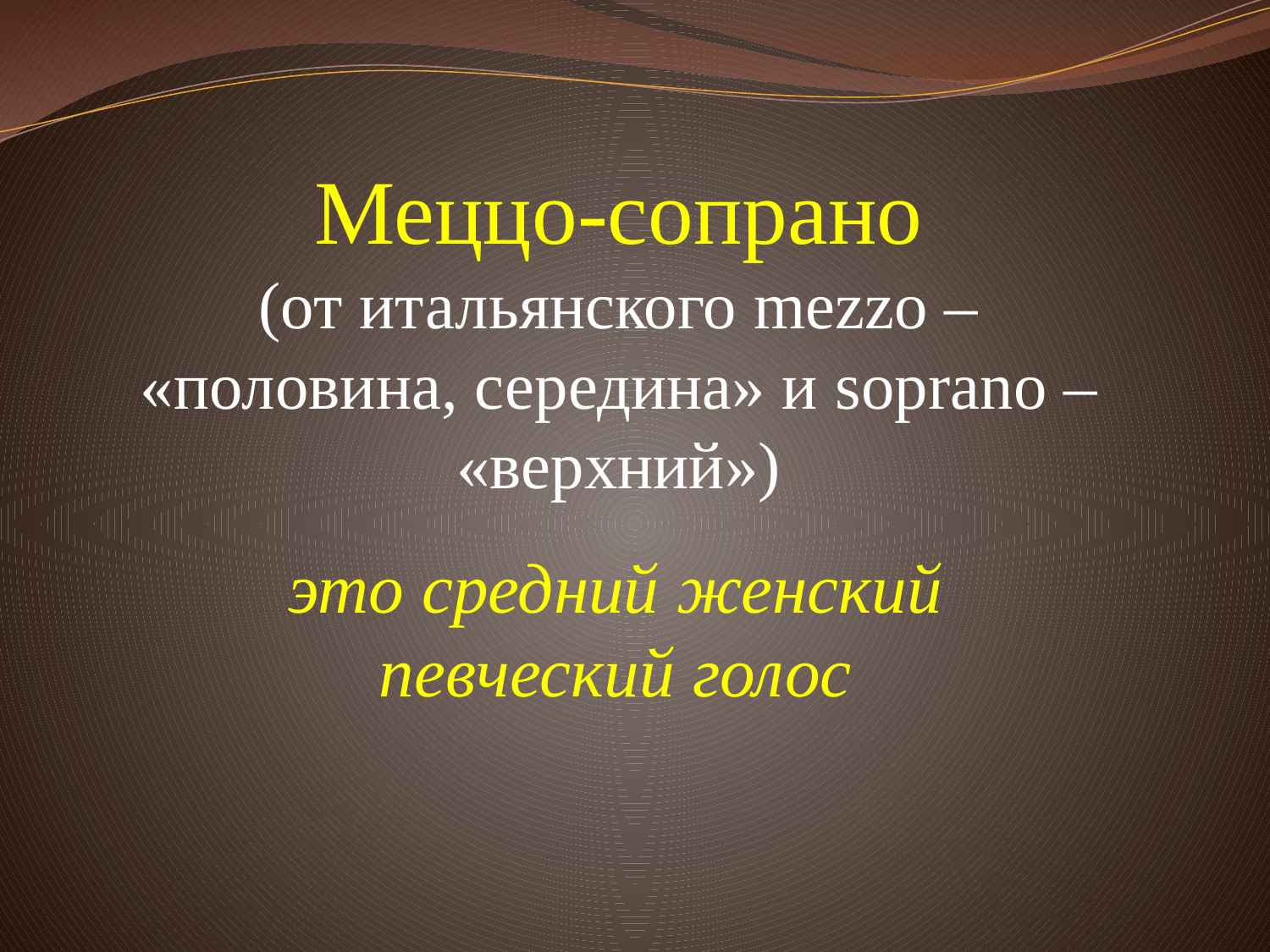

# Меццо-сопрано (от итальянского mezzo – «половина, середина» и soprano – «верхний»)
это средний женский певческий голос